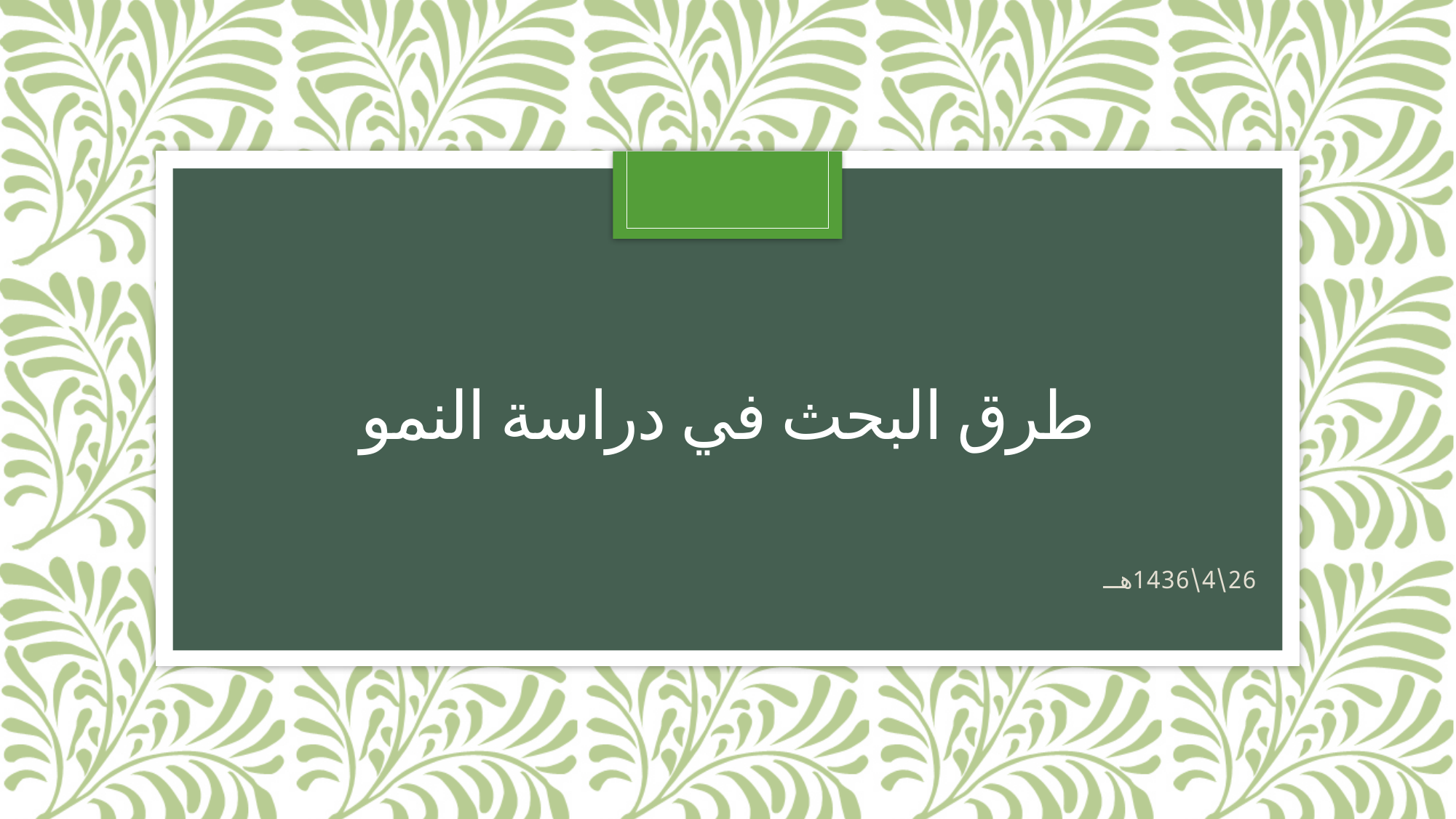

# طرق البحث في دراسة النمو
26\4\1436هــ